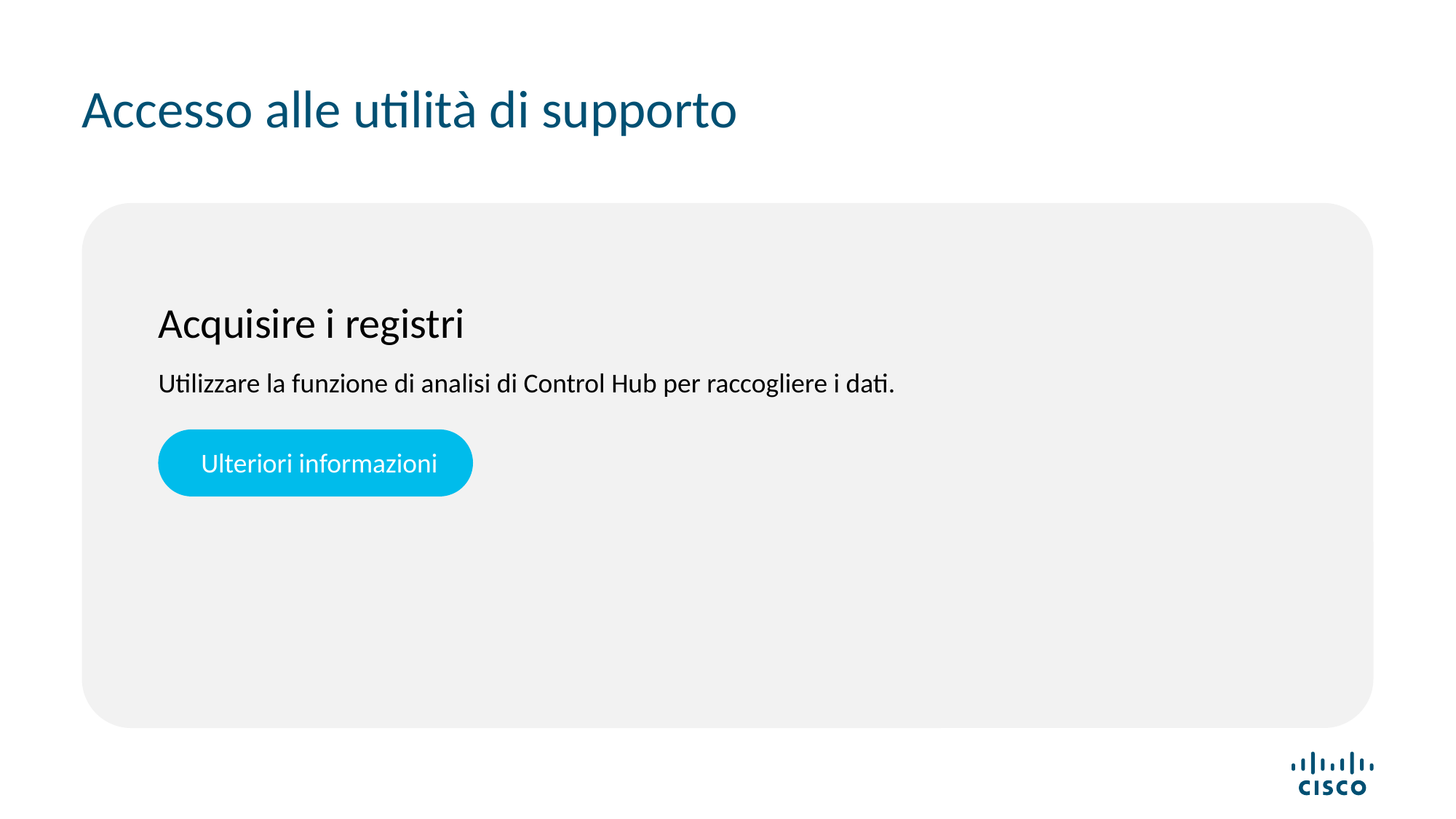

# Accesso alle utilità di supporto

Acquisire i registri
Utilizzare la funzione di analisi di Control Hub per raccogliere i dati.

Ulteriori informazioni